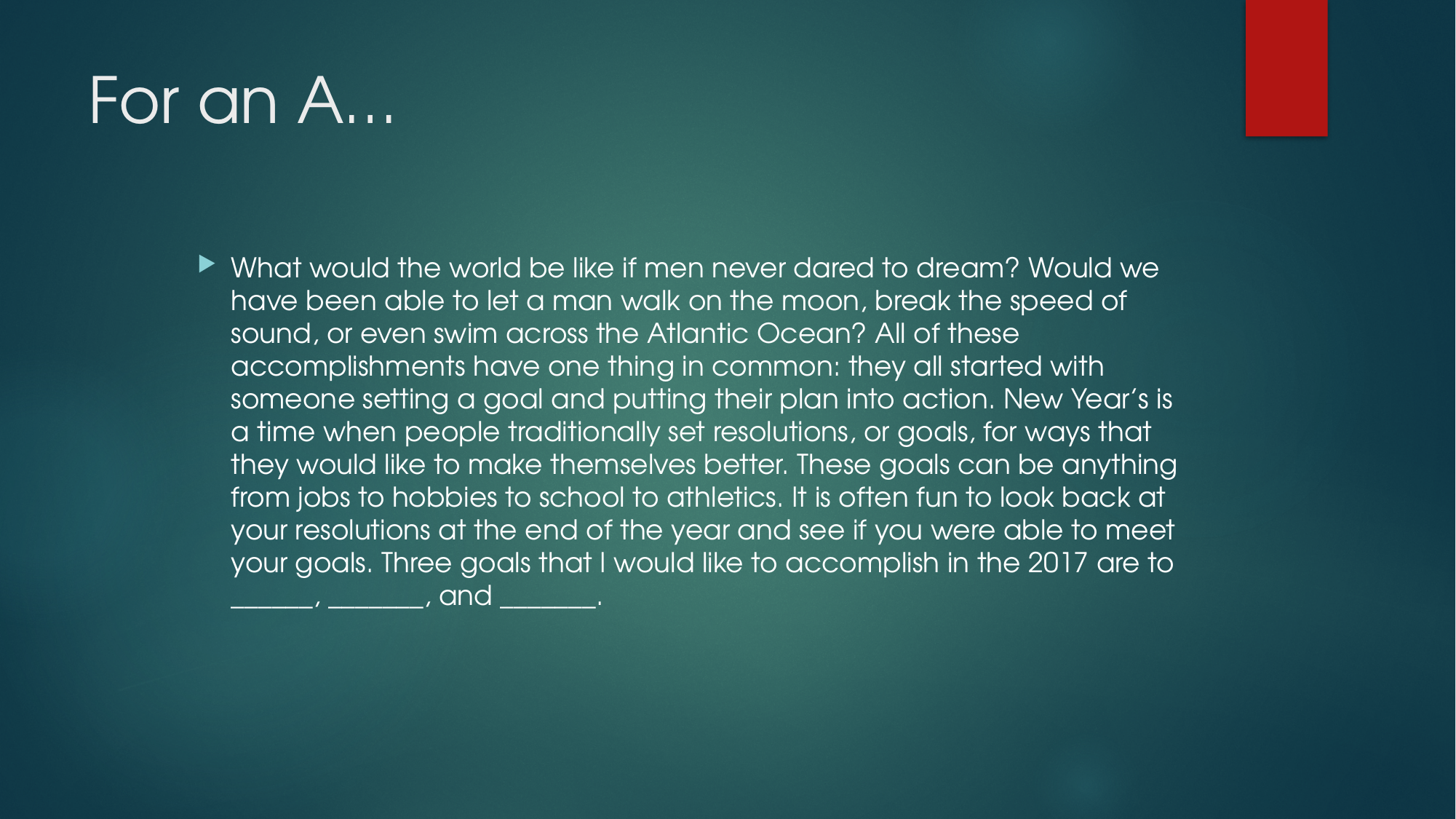

# For an A…
What would the world be like if men never dared to dream? Would we have been able to let a man walk on the moon, break the speed of sound, or even swim across the Atlantic Ocean? All of these accomplishments have one thing in common: they all started with someone setting a goal and putting their plan into action. New Year’s is a time when people traditionally set resolutions, or goals, for ways that they would like to make themselves better. These goals can be anything from jobs to hobbies to school to athletics. It is often fun to look back at your resolutions at the end of the year and see if you were able to meet your goals. Three goals that I would like to accomplish in the 2017 are to ______, _______, and _______.